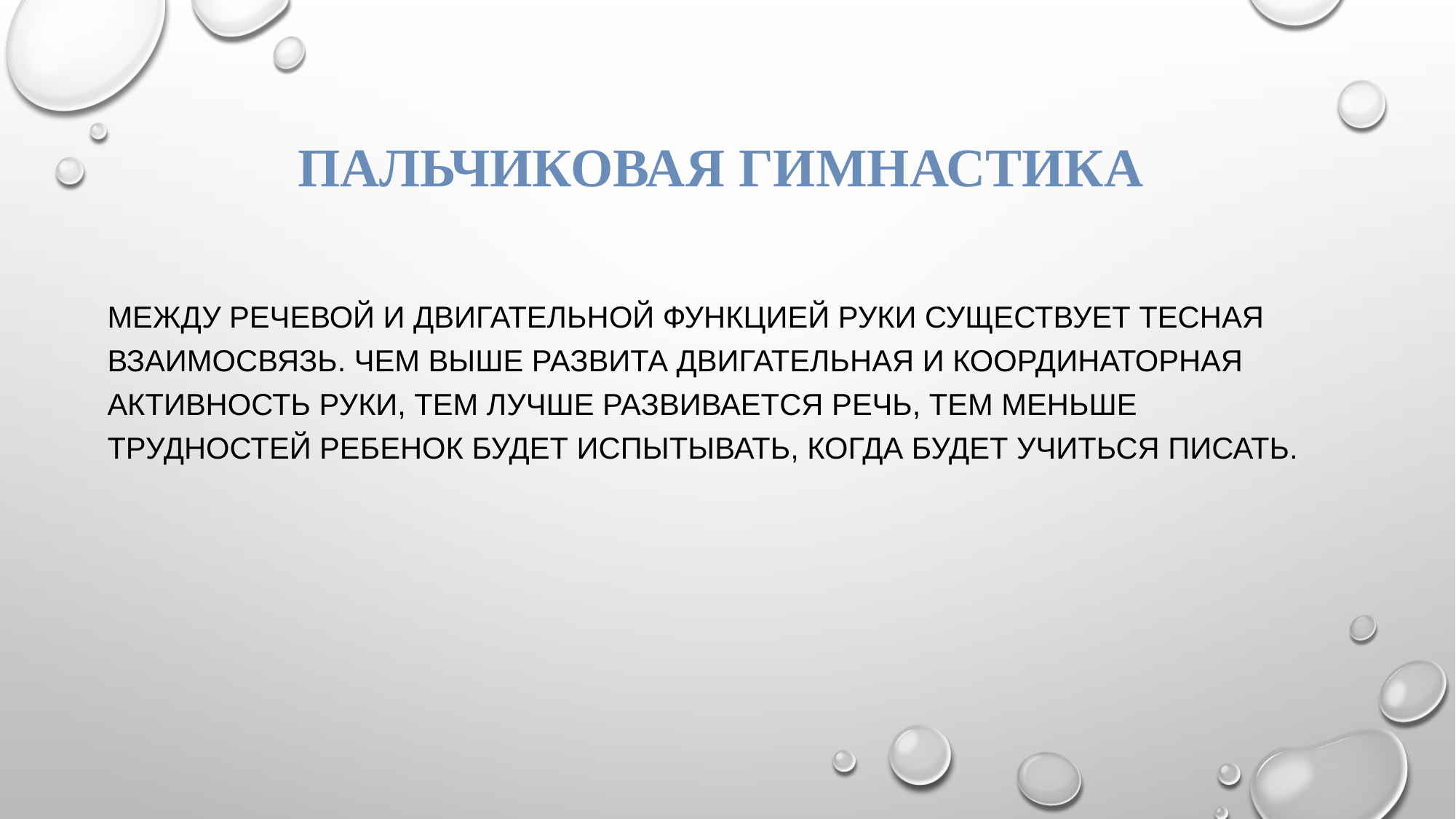

# пальчиковая гимнастика
между речевой и двигательной функцией руки существует тесная взаимосвязь. Чем выше развита двигательная и координаторная активность руки, тем лучше развивается речь, тем меньше трудностей ребенок будет испытывать, когда будет учиться писать.